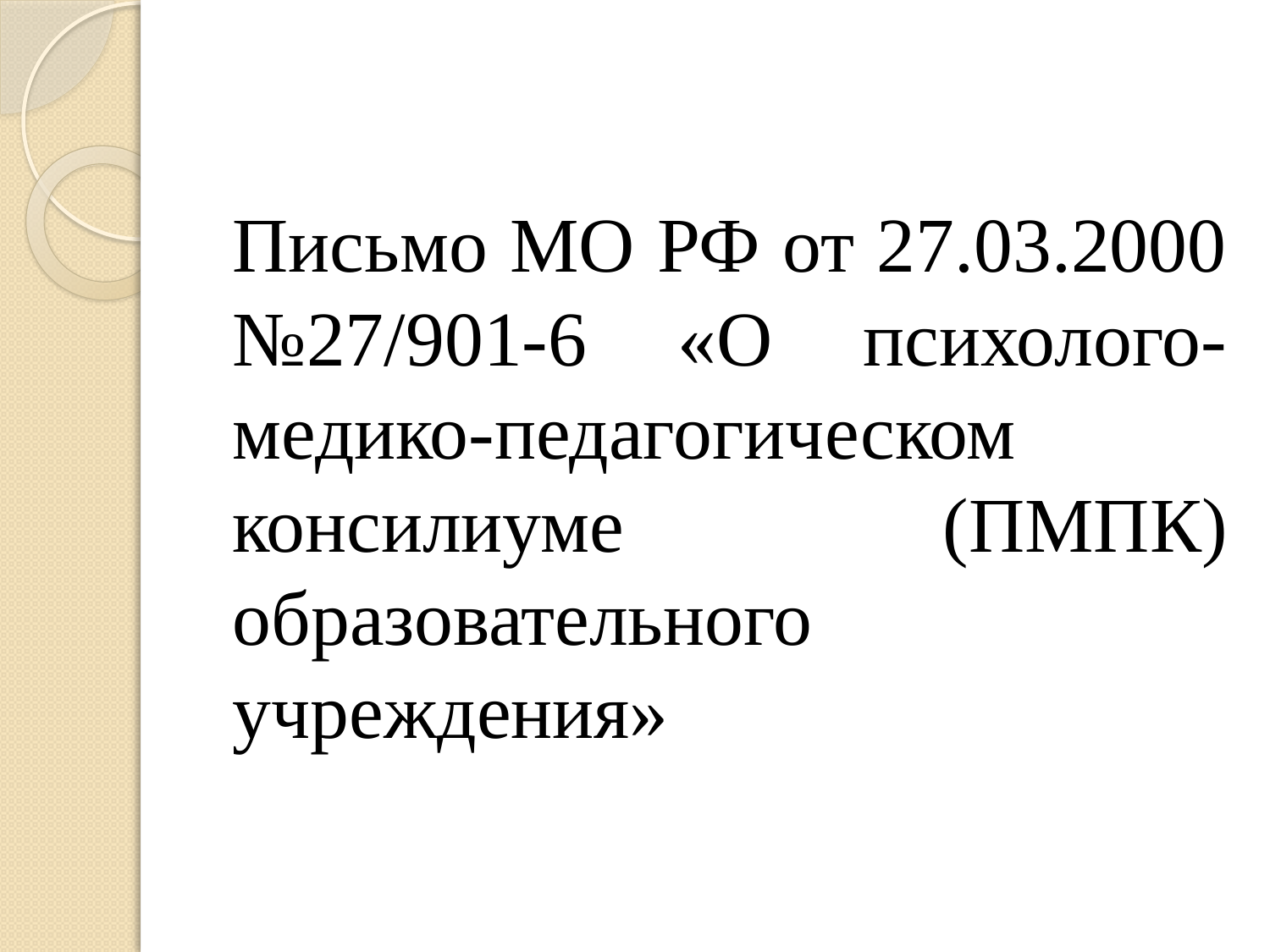

#
Письмо МО РФ от 27.03.2000 №27/901-6 «О психолого-медико-педагогическом консилиуме (ПМПК) образовательного учреждения»